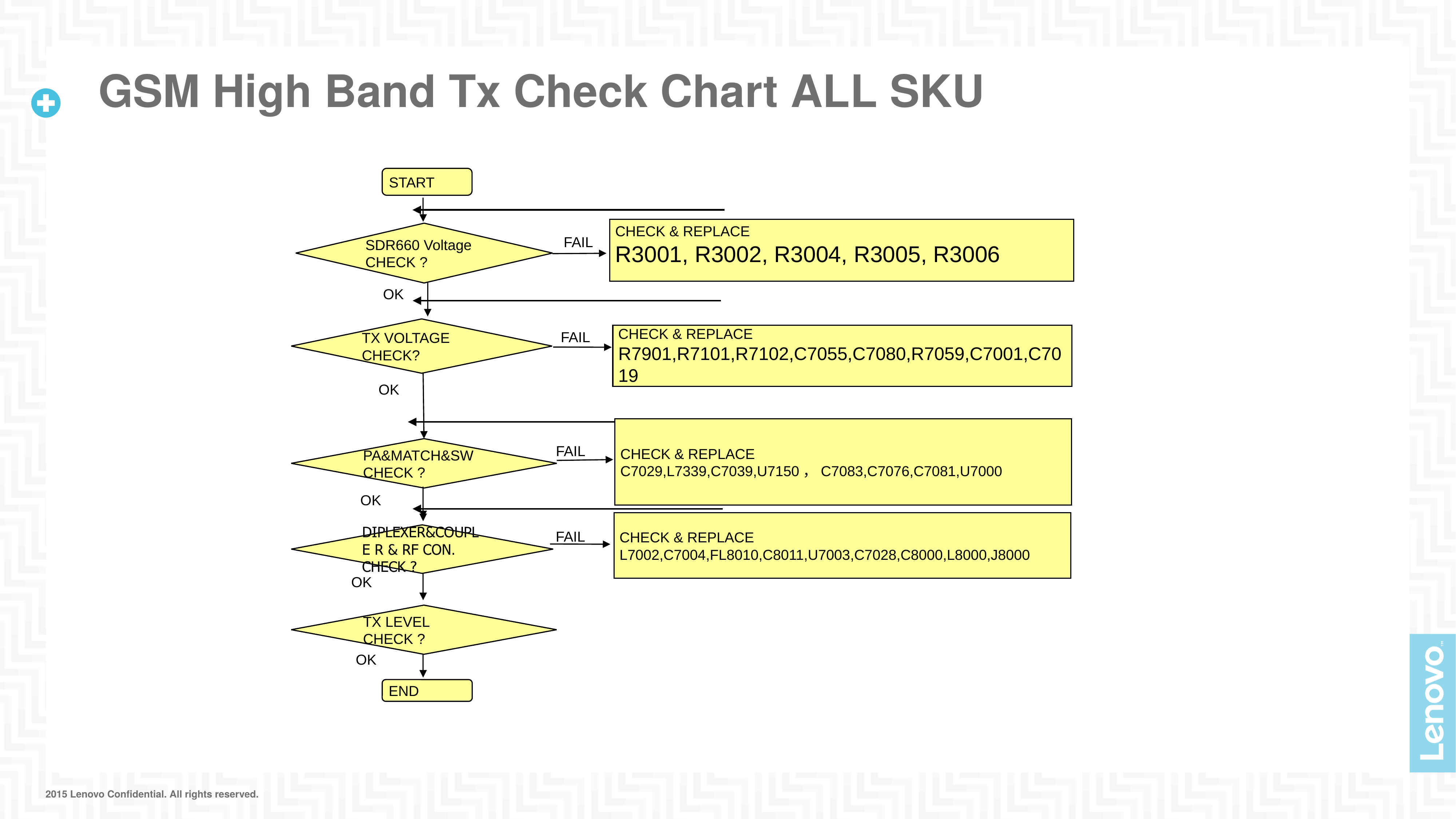

# GSM High Band Tx Check Chart ALL SKU
START
CHECK & REPLACE
R3001, R3002, R3004, R3005, R3006

SDR660 Voltage CHECK ?

FAIL
OK
TX VOLTAGE CHECK?
FAIL
CHECK & REPLACE
R7901,R7101,R7102,C7055,C7080,R7059,C7001,C7019
OK
CHECK & REPLACE
C7029,L7339,C7039,U7150，C7083,C7076,C7081,U7000
PA&MATCH&SW CHECK ?
FAIL
OK
CHECK & REPLACE
L7002,C7004,FL8010,C8011,U7003,C7028,C8000,L8000,J8000
FAIL
DIPLEXER&COUPLE R & RF CON. CHECK ?
OK
TX LEVEL
CHECK ?
OK
END